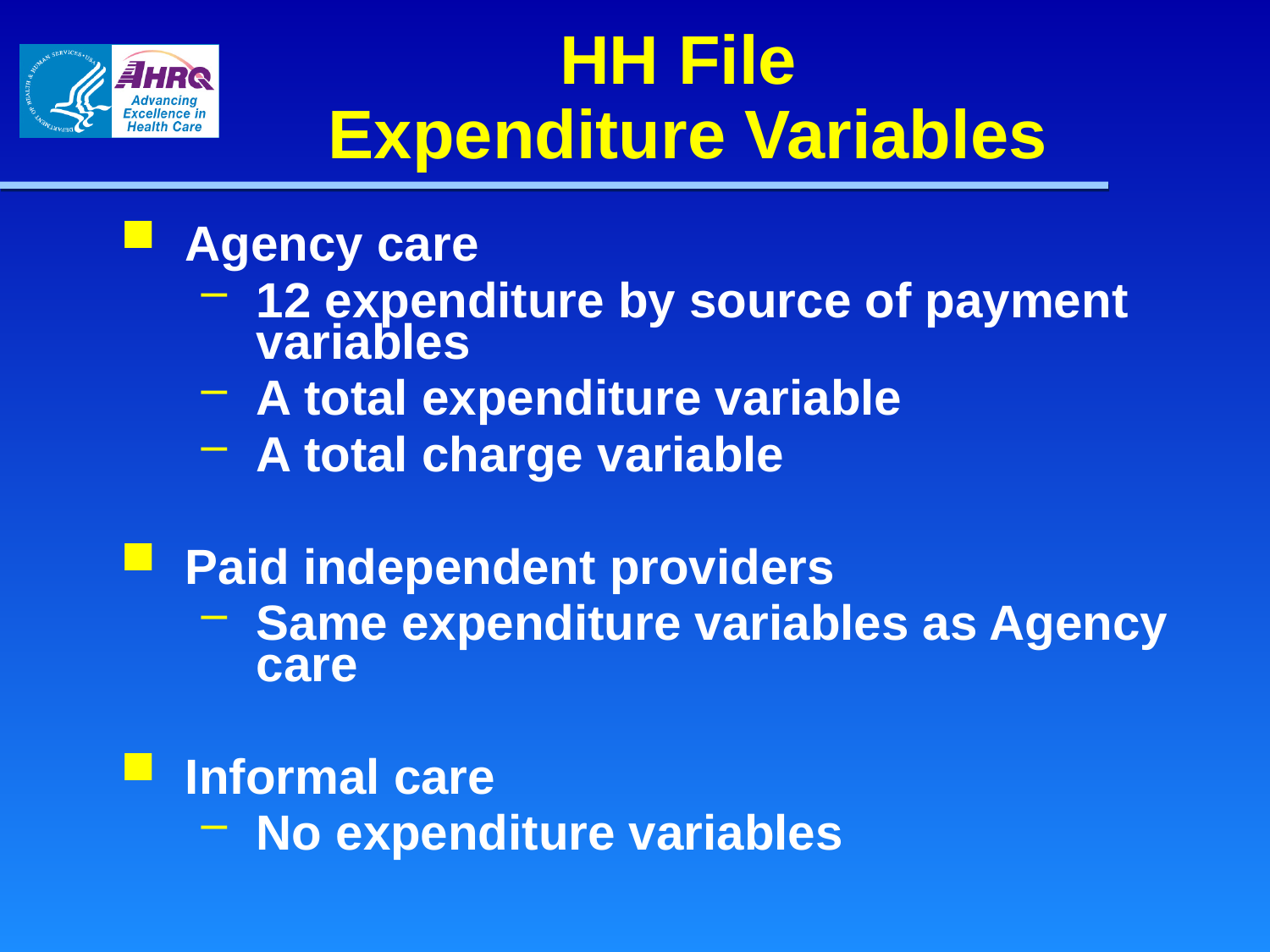

# HH File Expenditure Variables
Agency care
12 expenditure by source of payment variables
A total expenditure variable
A total charge variable

Paid independent providers
Same expenditure variables as Agency care

Informal care
No expenditure variables